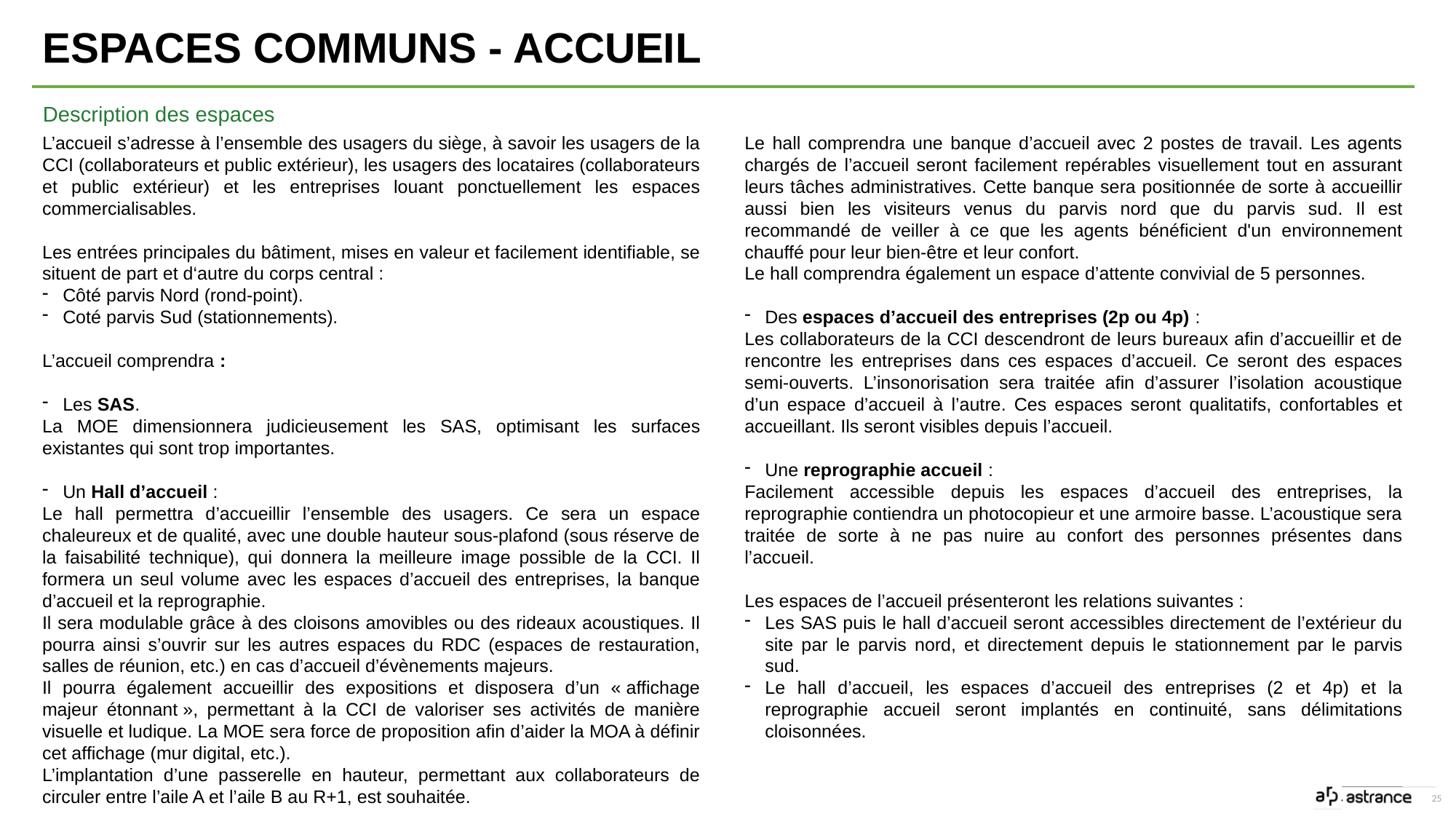

ESPACES COMMUNS - Accueil
Description des espaces
L’accueil s’adresse à l’ensemble des usagers du siège, à savoir les usagers de la CCI (collaborateurs et public extérieur), les usagers des locataires (collaborateurs et public extérieur) et les entreprises louant ponctuellement les espaces commercialisables.

Les entrées principales du bâtiment, mises en valeur et facilement identifiable, se situent de part et d‘autre du corps central :
Côté parvis Nord (rond-point).
Coté parvis Sud (stationnements).

L’accueil comprendra :

Les SAS.
La MOE dimensionnera judicieusement les SAS, optimisant les surfaces existantes qui sont trop importantes.

Un Hall d’accueil :
Le hall permettra d’accueillir l’ensemble des usagers. Ce sera un espace chaleureux et de qualité, avec une double hauteur sous-plafond (sous réserve de la faisabilité technique), qui donnera la meilleure image possible de la CCI. Il formera un seul volume avec les espaces d’accueil des entreprises, la banque d’accueil et la reprographie.
Il sera modulable grâce à des cloisons amovibles ou des rideaux acoustiques. Il pourra ainsi s’ouvrir sur les autres espaces du RDC (espaces de restauration, salles de réunion, etc.) en cas d’accueil d’évènements majeurs.
Il pourra également accueillir des expositions et disposera d’un « affichage majeur étonnant », permettant à la CCI de valoriser ses activités de manière visuelle et ludique. La MOE sera force de proposition afin d’aider la MOA à définir cet affichage (mur digital, etc.).
L’implantation d’une passerelle en hauteur, permettant aux collaborateurs de circuler entre l’aile A et l’aile B au R+1, est souhaitée.
Le hall comprendra une banque d’accueil avec 2 postes de travail. Les agents chargés de l’accueil seront facilement repérables visuellement tout en assurant leurs tâches administratives. Cette banque sera positionnée de sorte à accueillir aussi bien les visiteurs venus du parvis nord que du parvis sud. Il est recommandé de veiller à ce que les agents bénéficient d'un environnement chauffé pour leur bien-être et leur confort.
Le hall comprendra également un espace d’attente convivial de 5 personnes.

Des espaces d’accueil des entreprises (2p ou 4p) :
Les collaborateurs de la CCI descendront de leurs bureaux afin d’accueillir et de rencontre les entreprises dans ces espaces d’accueil. Ce seront des espaces semi-ouverts. L’insonorisation sera traitée afin d’assurer l’isolation acoustique d’un espace d’accueil à l’autre. Ces espaces seront qualitatifs, confortables et accueillant. Ils seront visibles depuis l’accueil.

Une reprographie accueil :
Facilement accessible depuis les espaces d’accueil des entreprises, la reprographie contiendra un photocopieur et une armoire basse. L’acoustique sera traitée de sorte à ne pas nuire au confort des personnes présentes dans l’accueil.

Les espaces de l’accueil présenteront les relations suivantes :
Les SAS puis le hall d’accueil seront accessibles directement de l’extérieur du site par le parvis nord, et directement depuis le stationnement par le parvis sud.
Le hall d’accueil, les espaces d’accueil des entreprises (2 et 4p) et la reprographie accueil seront implantés en continuité, sans délimitations cloisonnées.
25